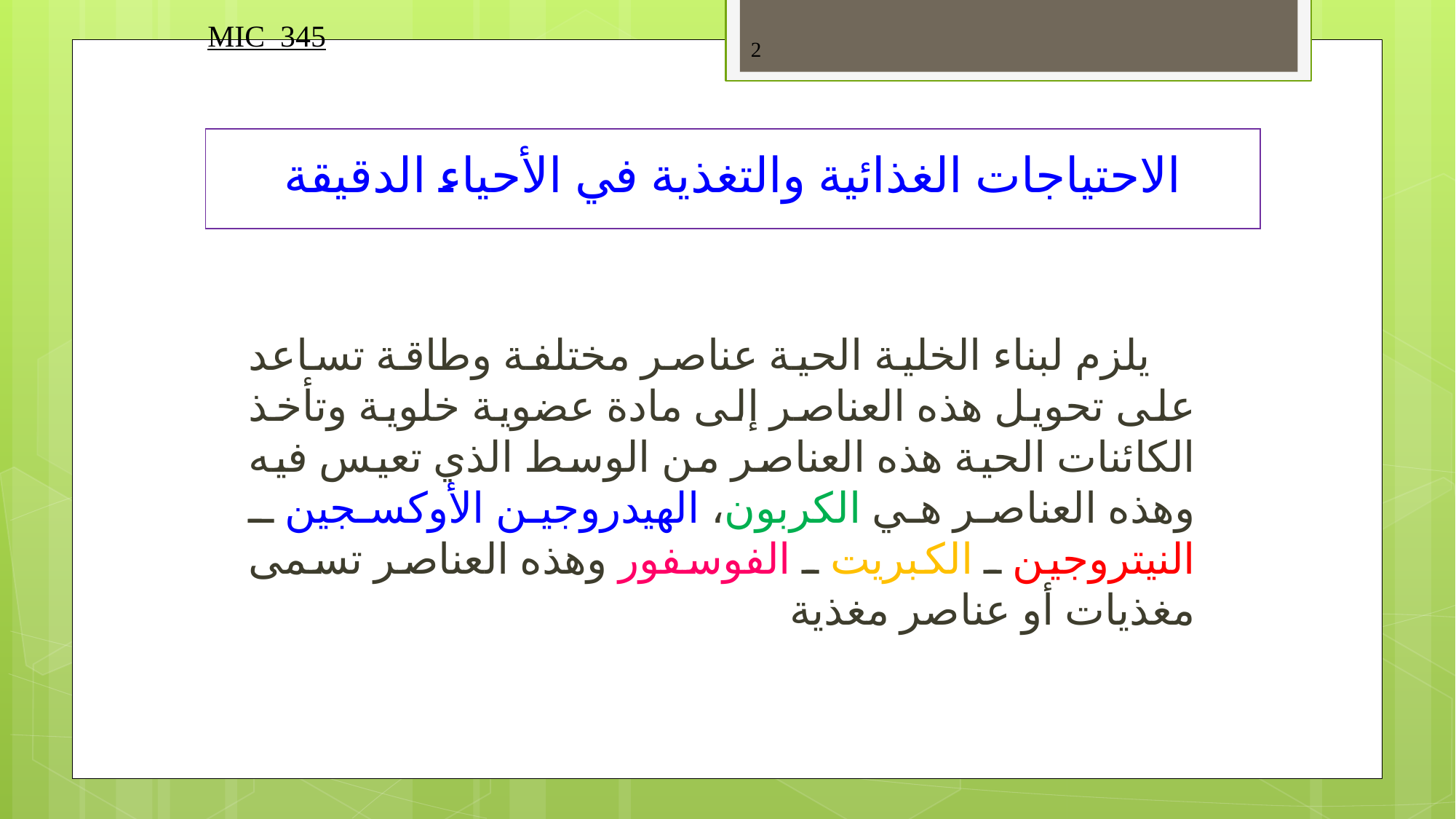

MIC  345
2
الاحتياجات الغذائية والتغذية في الأحياء الدقيقة
       يلزم لبناء الخلية الحية عناصر مختلفة وطاقة تساعد على تحويل هذه العناصر إلى مادة عضوية خلوية وتأخذ الكائنات الحية هذه العناصر من الوسط الذي تعيس فيه وهذه العناصر هي الكربون، الهيدروجين الأوكسجين ـ النيتروجين ـ الكبريت ـ الفوسفور وهذه العناصر تسمى مغذيات أو عناصر مغذية